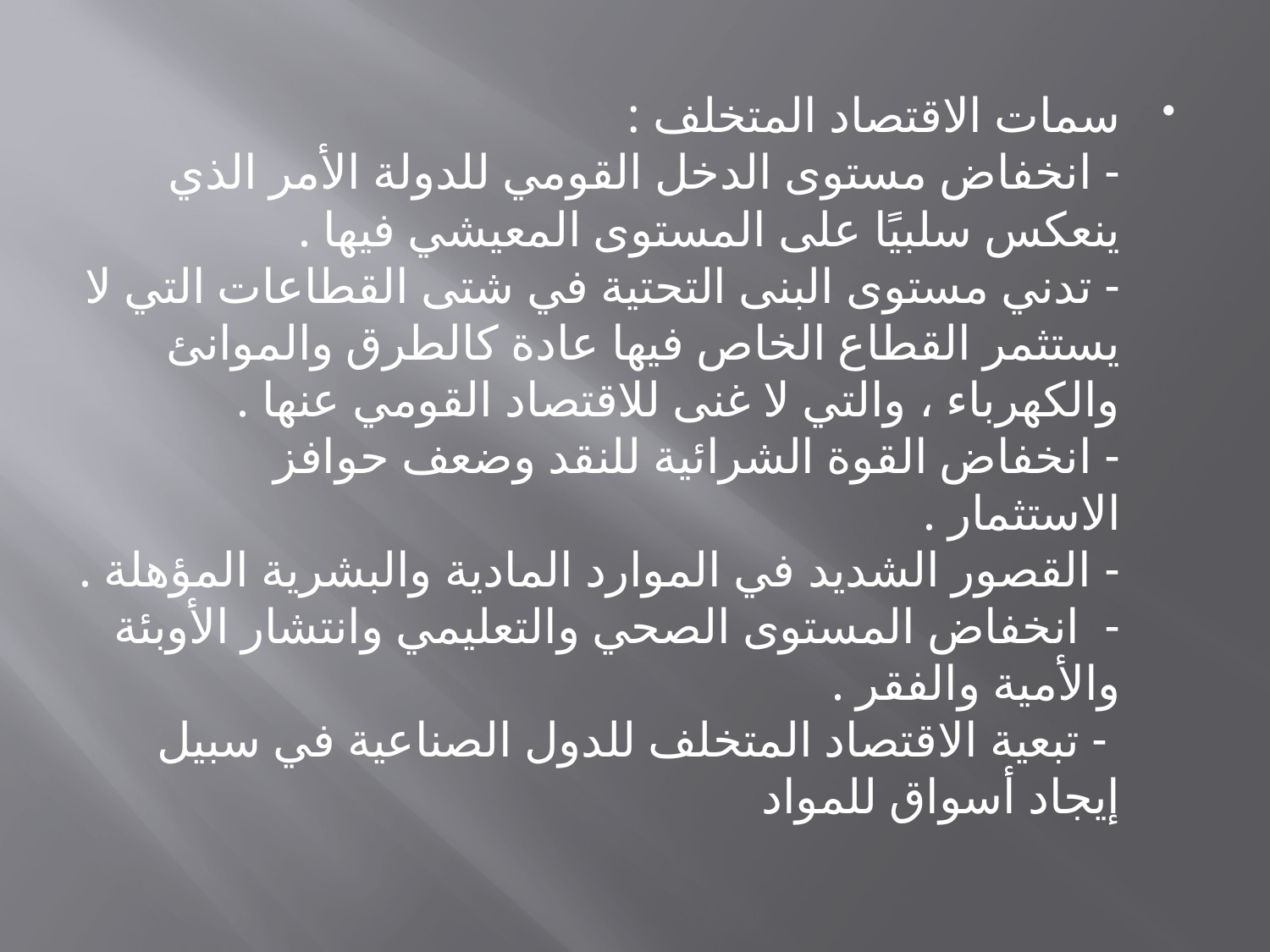

سمات الاقتصاد المتخلف :
- انخفاض مستوى الدخل القومي للدولة الأمر الذي ينعكس سلبيًا على المستوى المعيشي فيها .
- تدني مستوى البنى التحتية في شتى القطاعات التي لا يستثمر القطاع الخاص فيها عادة كالطرق والموانئ والكهرباء ، والتي لا غنى للاقتصاد القومي عنها .
- انخفاض القوة الشرائية للنقد وضعف حوافز الاستثمار .
- القصور الشديد في الموارد المادية والبشرية المؤهلة .
-  انخفاض المستوى الصحي والتعليمي وانتشار الأوبئة والأمية والفقر .
 - تبعية الاقتصاد المتخلف للدول الصناعية في سبيل إيجاد أسواق للمواد